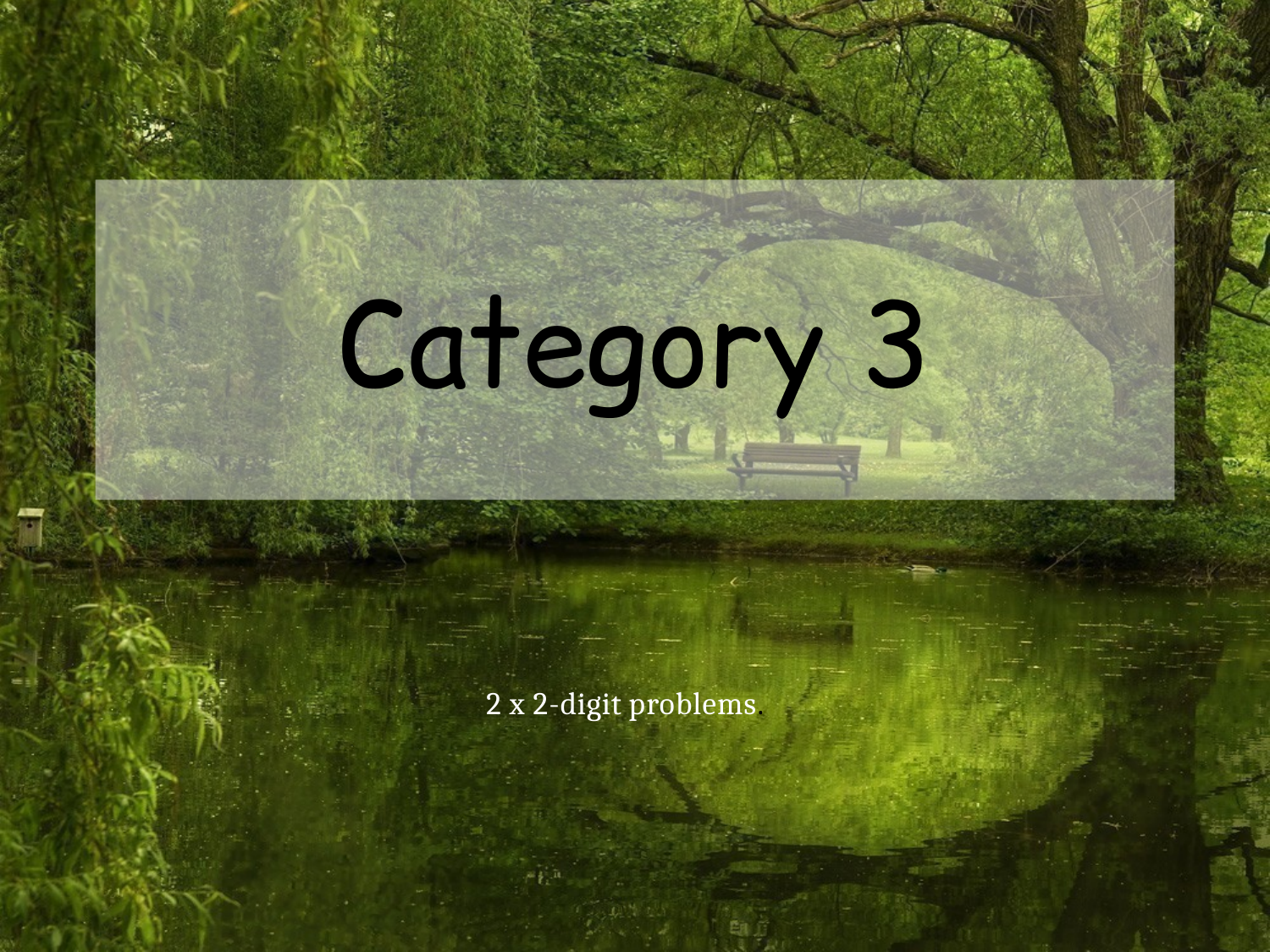

# Category 3
2 x 2-digit problems.